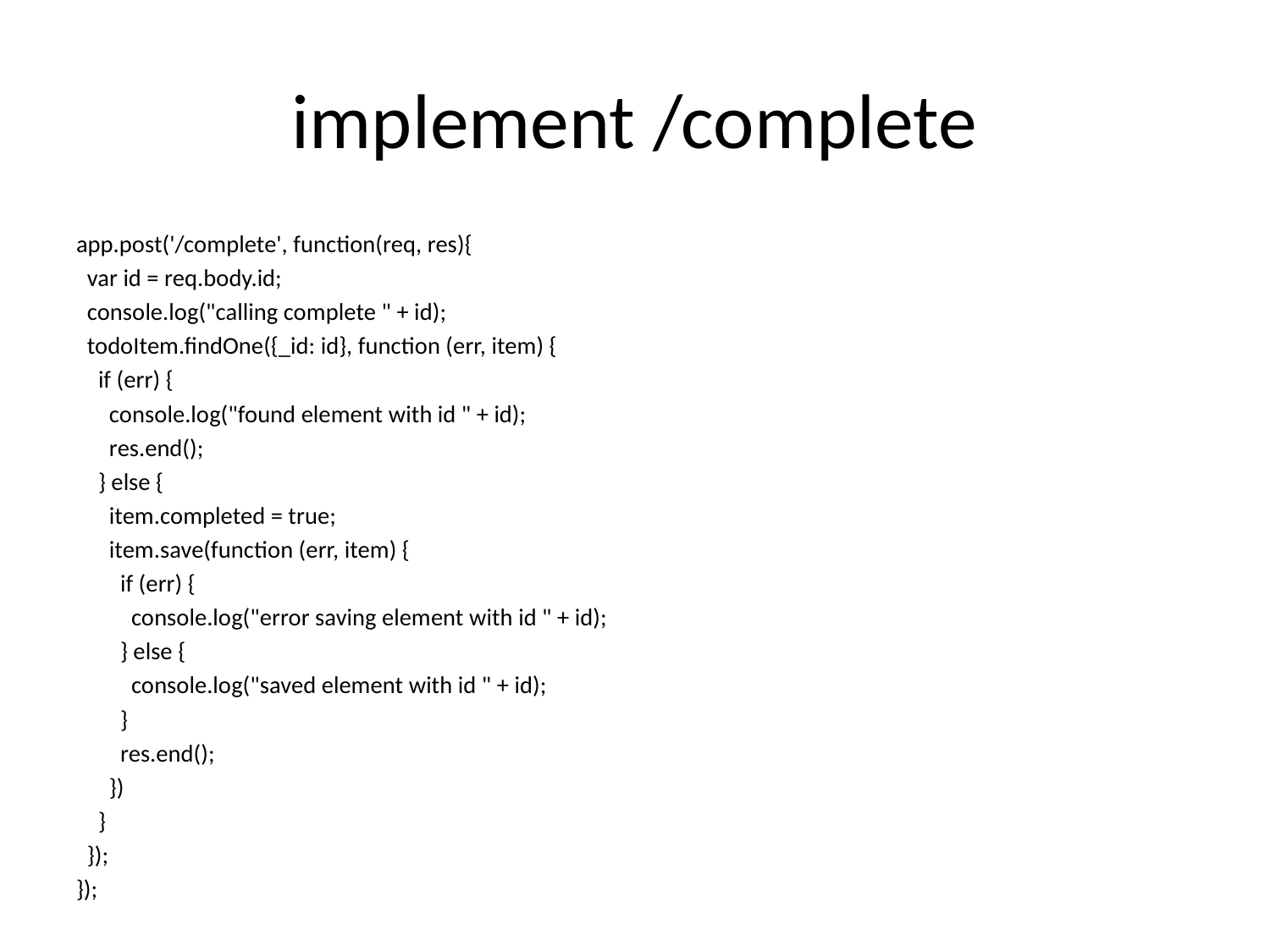

# implement /complete
app.post('/complete', function(req, res){
  var id = req.body.id;
  console.log("calling complete " + id);
  todoItem.findOne({_id: id}, function (err, item) {
    if (err) {
      console.log("found element with id " + id);
      res.end();
    } else {
      item.completed = true;
      item.save(function (err, item) {
        if (err) {
          console.log("error saving element with id " + id);
        } else {
          console.log("saved element with id " + id);
        }
        res.end();
      })
    }
  });
});